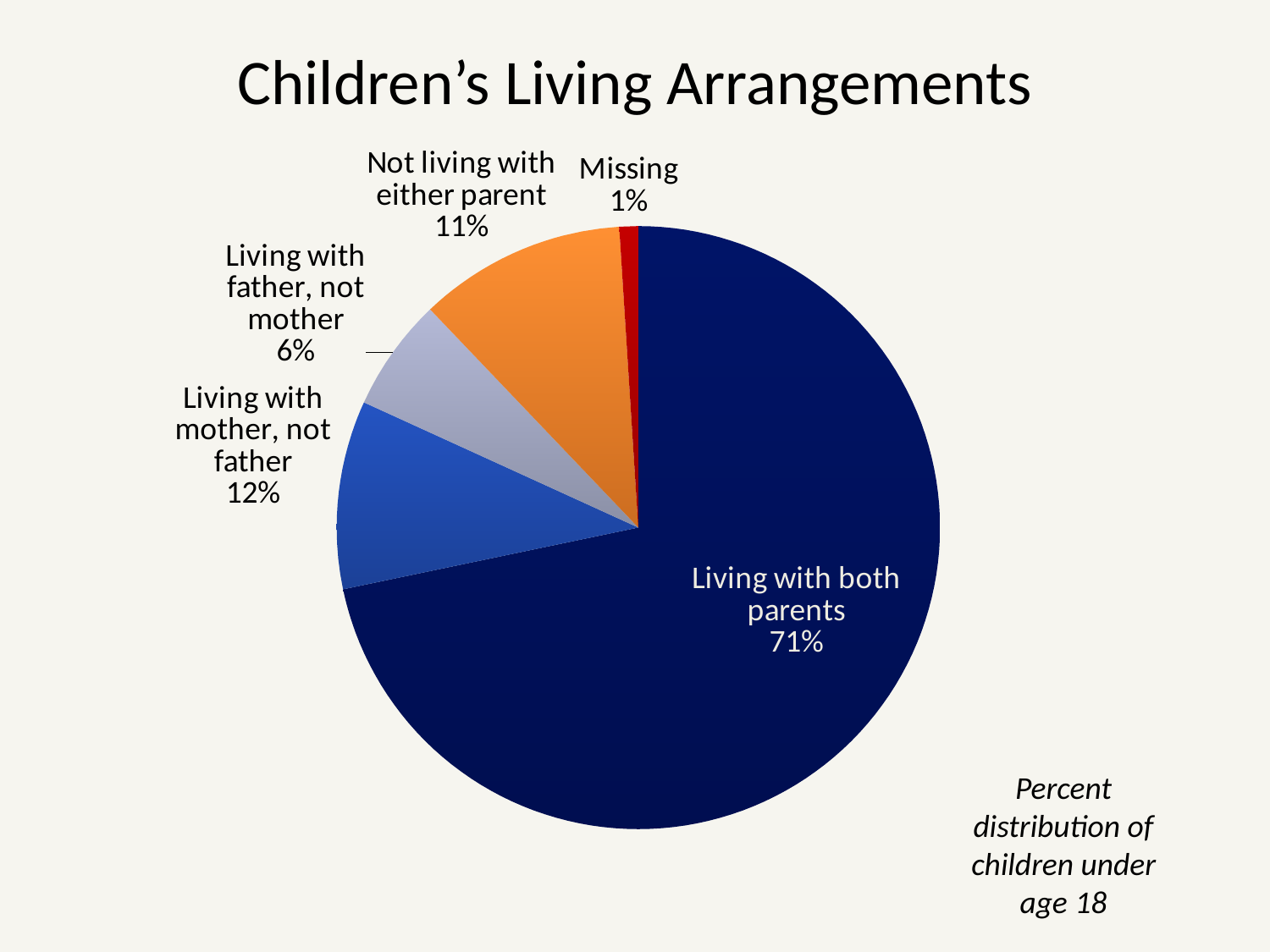

# Children’s Living Arrangements

### Chart

| Category | Sales |
|---|---|
| Living with both parents | 71.0 |
| Living with mother, not father | 10.0 |
| Living with father, not mother | 6.0 |
| Not living with either parent | 11.0 |
| Missing | 1.0 |
Percent distribution of children under age 18